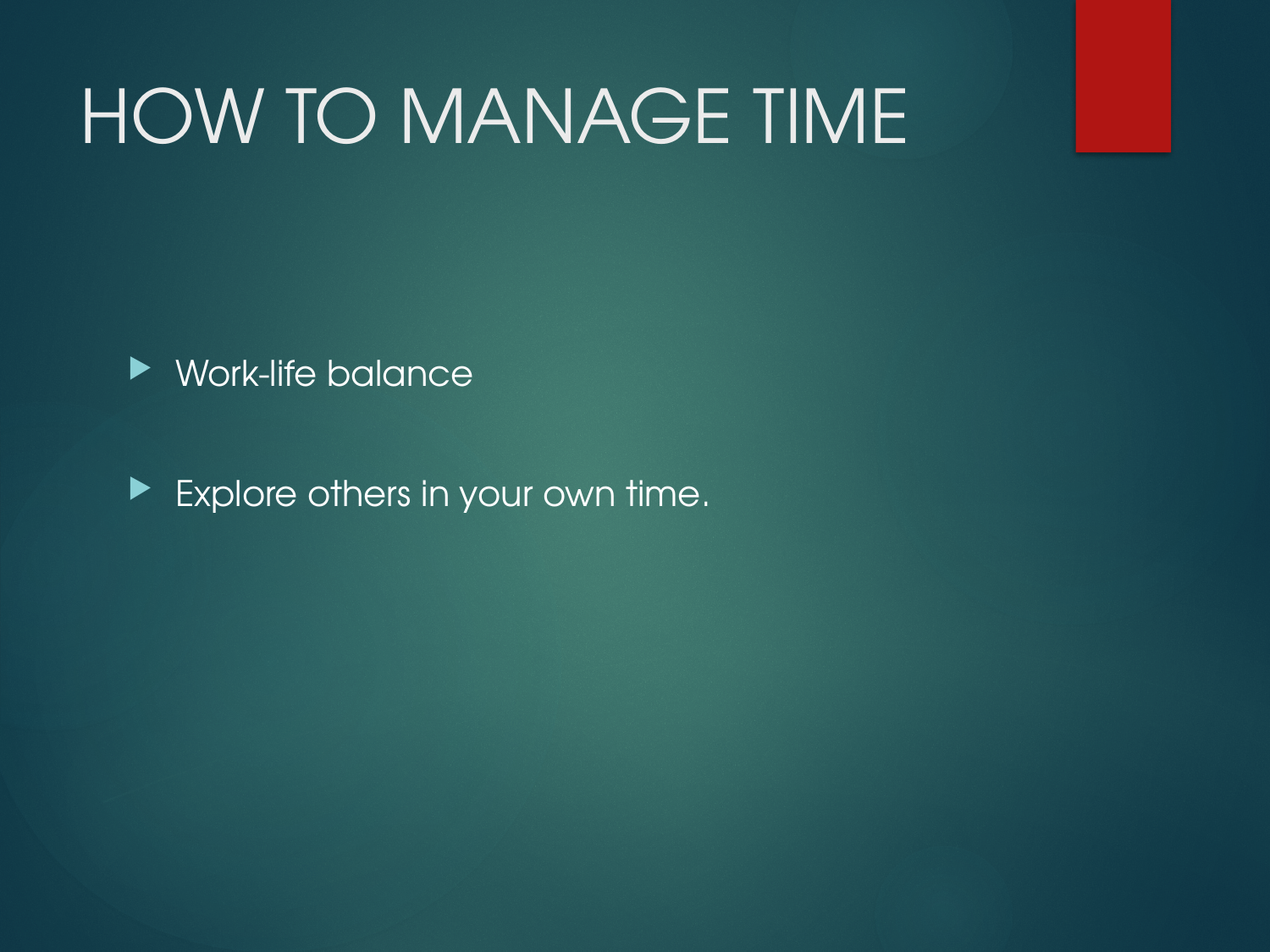

# HOW TO MANAGE TIME

Work-life balance

Explore others in your own time.